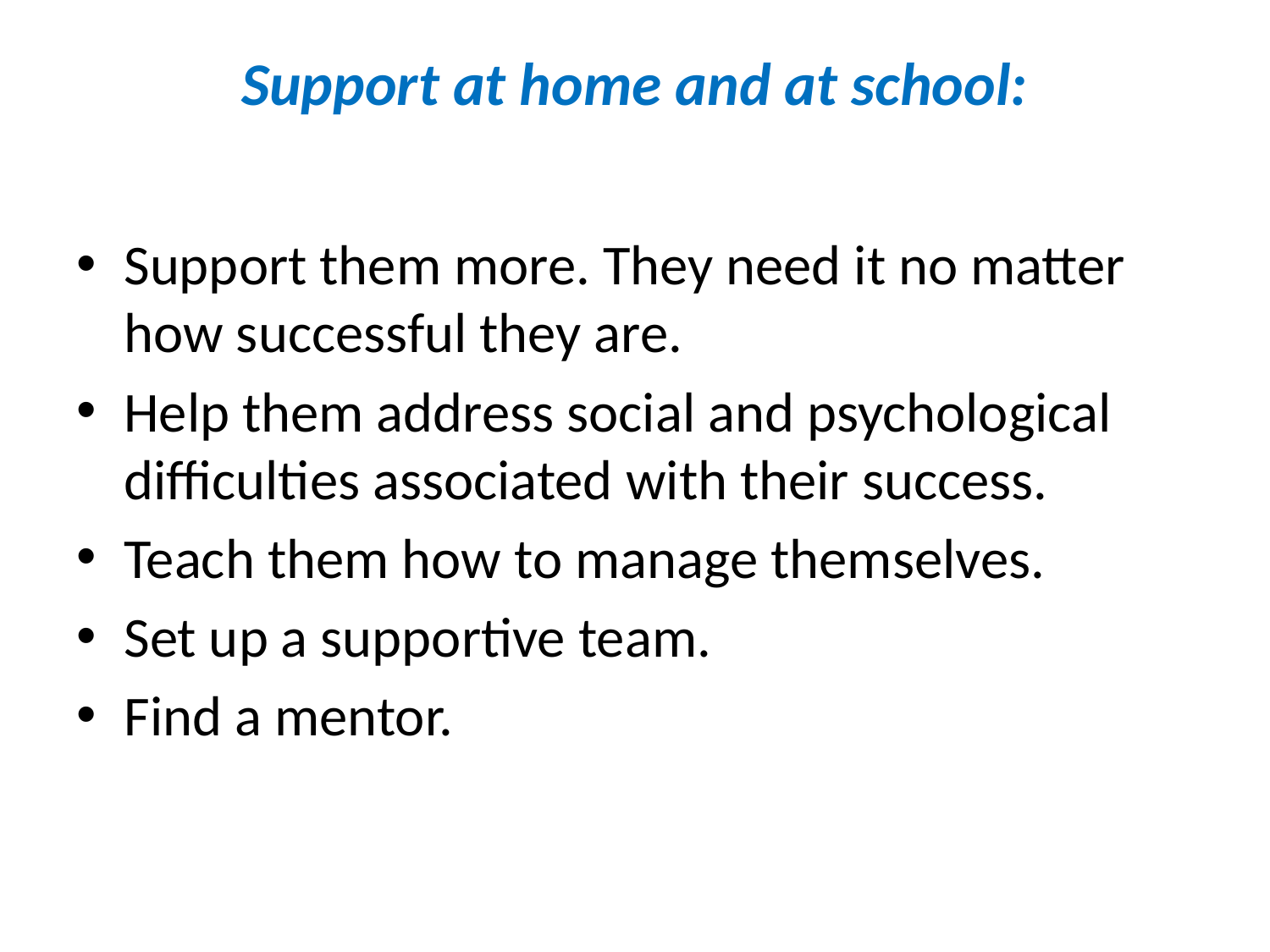

# Support at home and at school:
Support them more. They need it no matter how successful they are.
Help them address social and psychological difficulties associated with their success.
Teach them how to manage themselves.
Set up a supportive team.
Find a mentor.